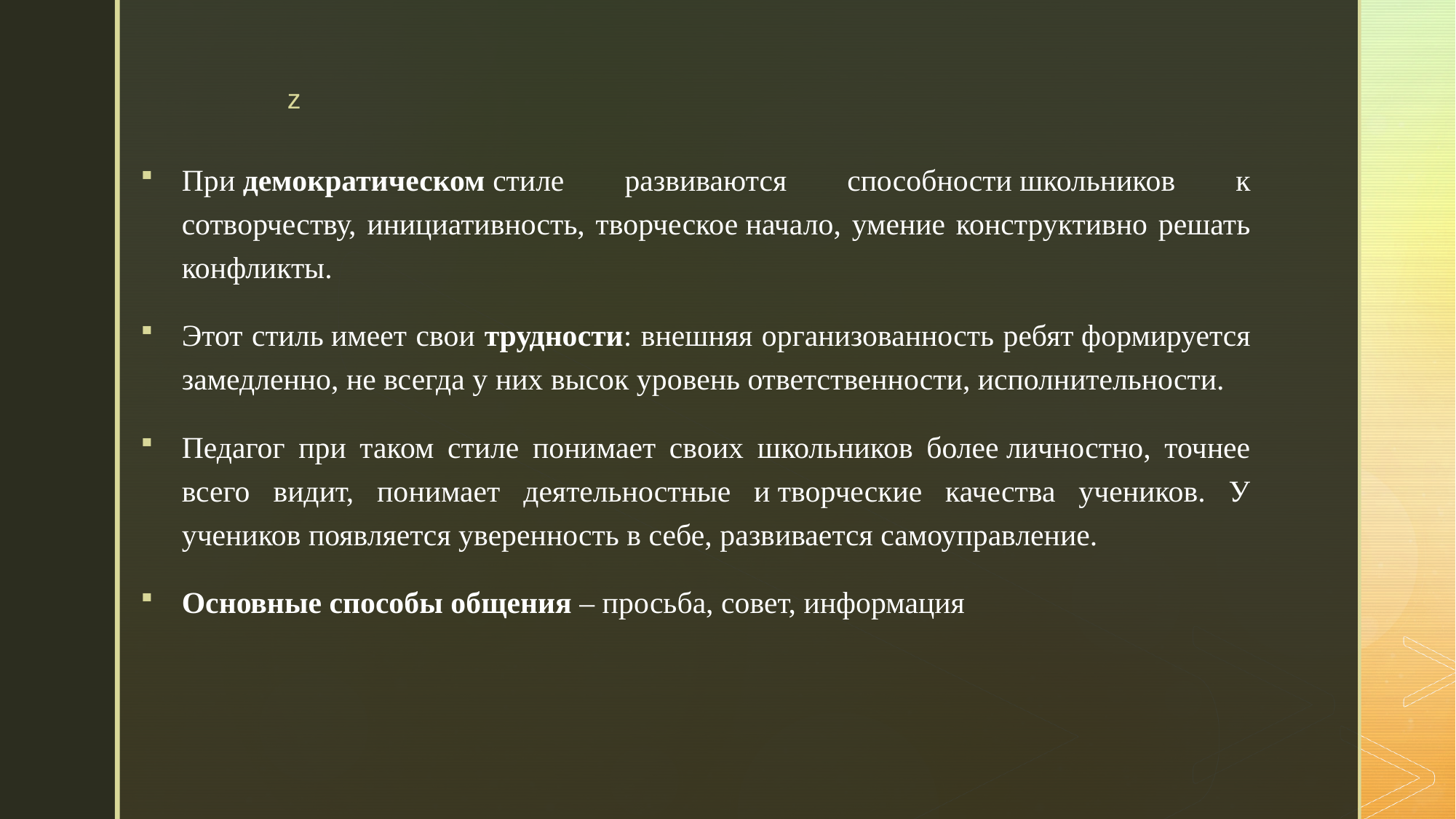

При демократическом стиле развиваются способности школьников к сотворчеству, инициативность, творческое начало, умение конструктивно решать конфликты.
Этот стиль имеет свои трудности: внешняя организованность ребят формируется замедленно, не всегда у них высок уровень ответственности, исполнительности.
Педагог при таком стиле понимает своих школьников более личностно, точнее всего видит, понимает деятельностные и творческие качества учеников. У учеников появляется уверенность в себе, развивается самоуправление.
Основные способы общения – просьба, совет, информация